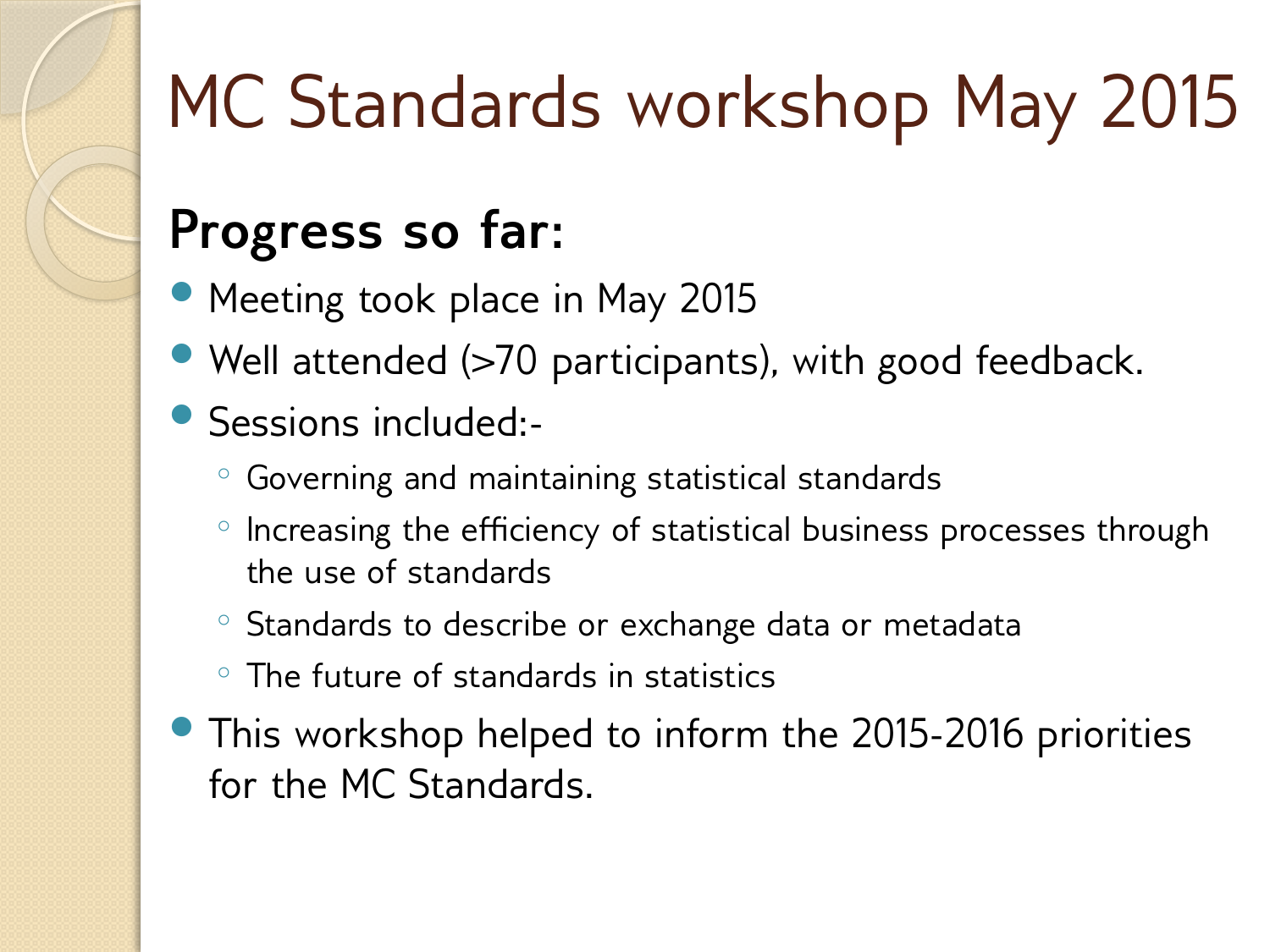

# MC Standards workshop May 2015
Progress so far:
Meeting took place in May 2015
Well attended (>70 participants), with good feedback.
Sessions included:-
Governing and maintaining statistical standards
Increasing the efficiency of statistical business processes through the use of standards
Standards to describe or exchange data or metadata
The future of standards in statistics
This workshop helped to inform the 2015-2016 priorities for the MC Standards.